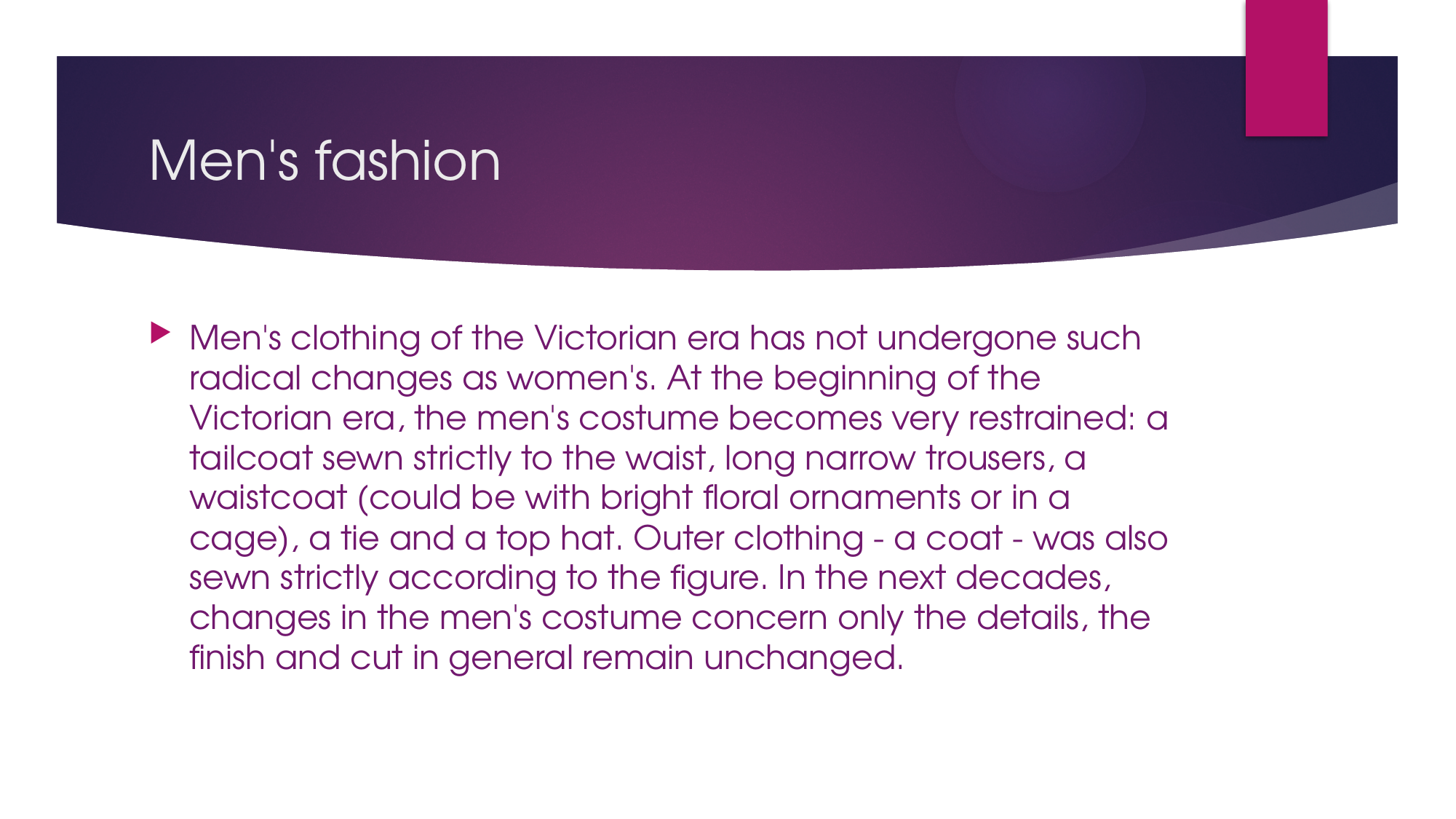

# Men's fashion
Men's clothing of the Victorian era has not undergone such radical changes as women's. At the beginning of the Victorian era, the men's costume becomes very restrained: a tailcoat sewn strictly to the waist, long narrow trousers, a waistcoat (could be with bright floral ornaments or in a cage), a tie and a top hat. Outer clothing - a coat - was also sewn strictly according to the figure. In the next decades, changes in the men's costume concern only the details, the finish and cut in general remain unchanged.